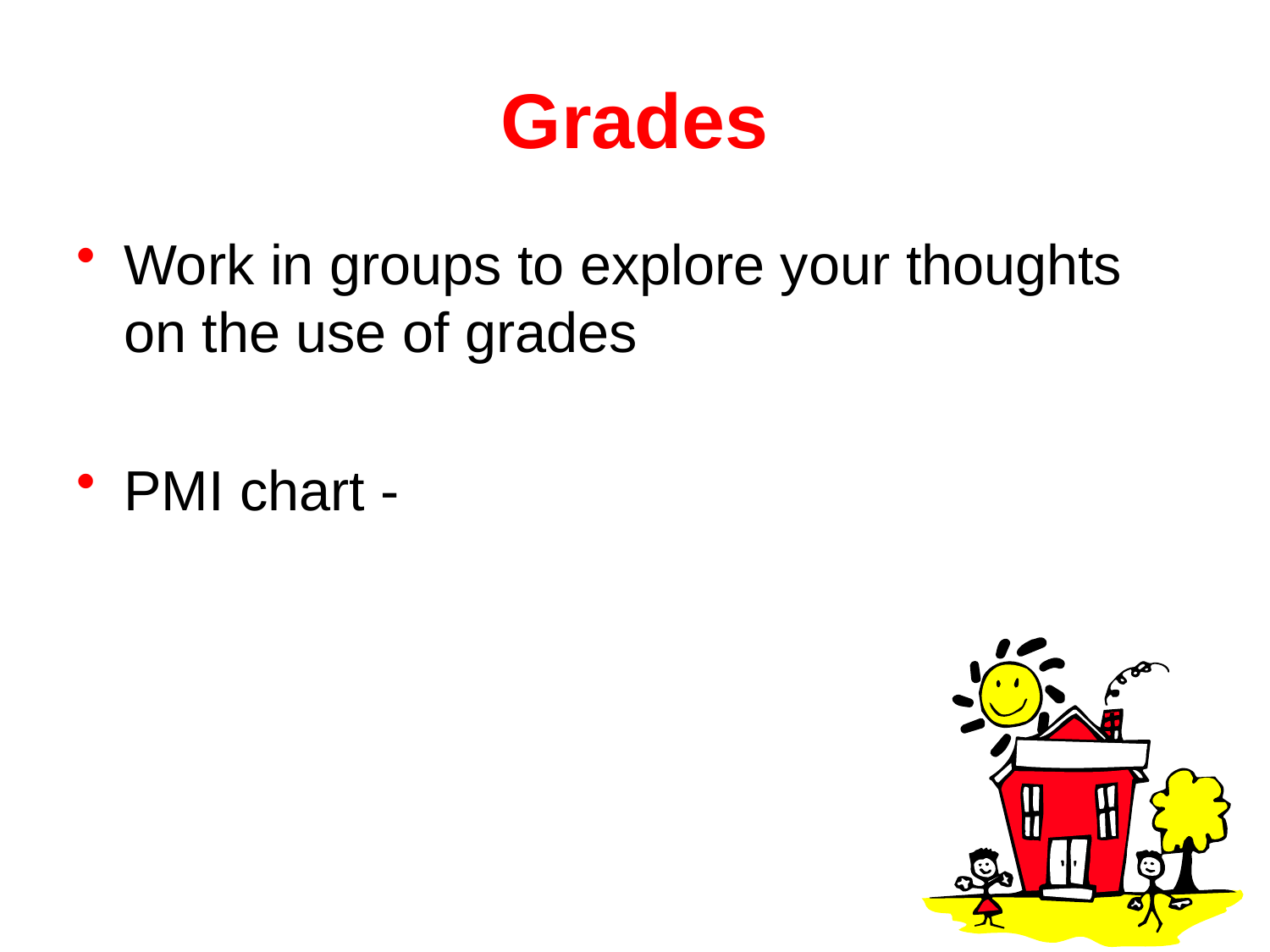

# Grades
Work in groups to explore your thoughts on the use of grades

PMI chart -